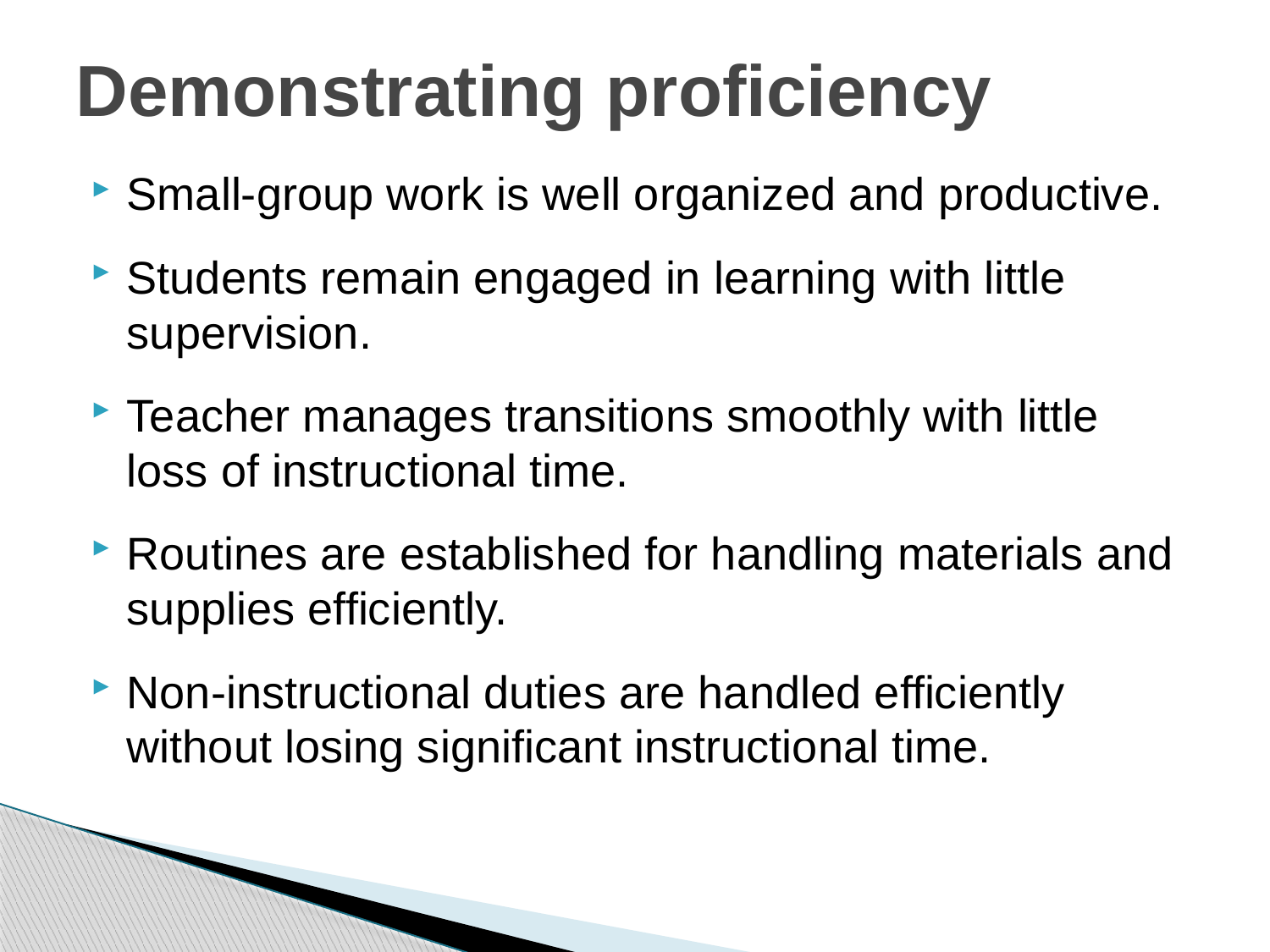

Demonstrating proficiency
Small-group work is well organized and productive.
Students remain engaged in learning with little supervision.
Teacher manages transitions smoothly with little loss of instructional time.
Routines are established for handling materials and supplies efficiently.
Non-instructional duties are handled efficiently without losing significant instructional time.